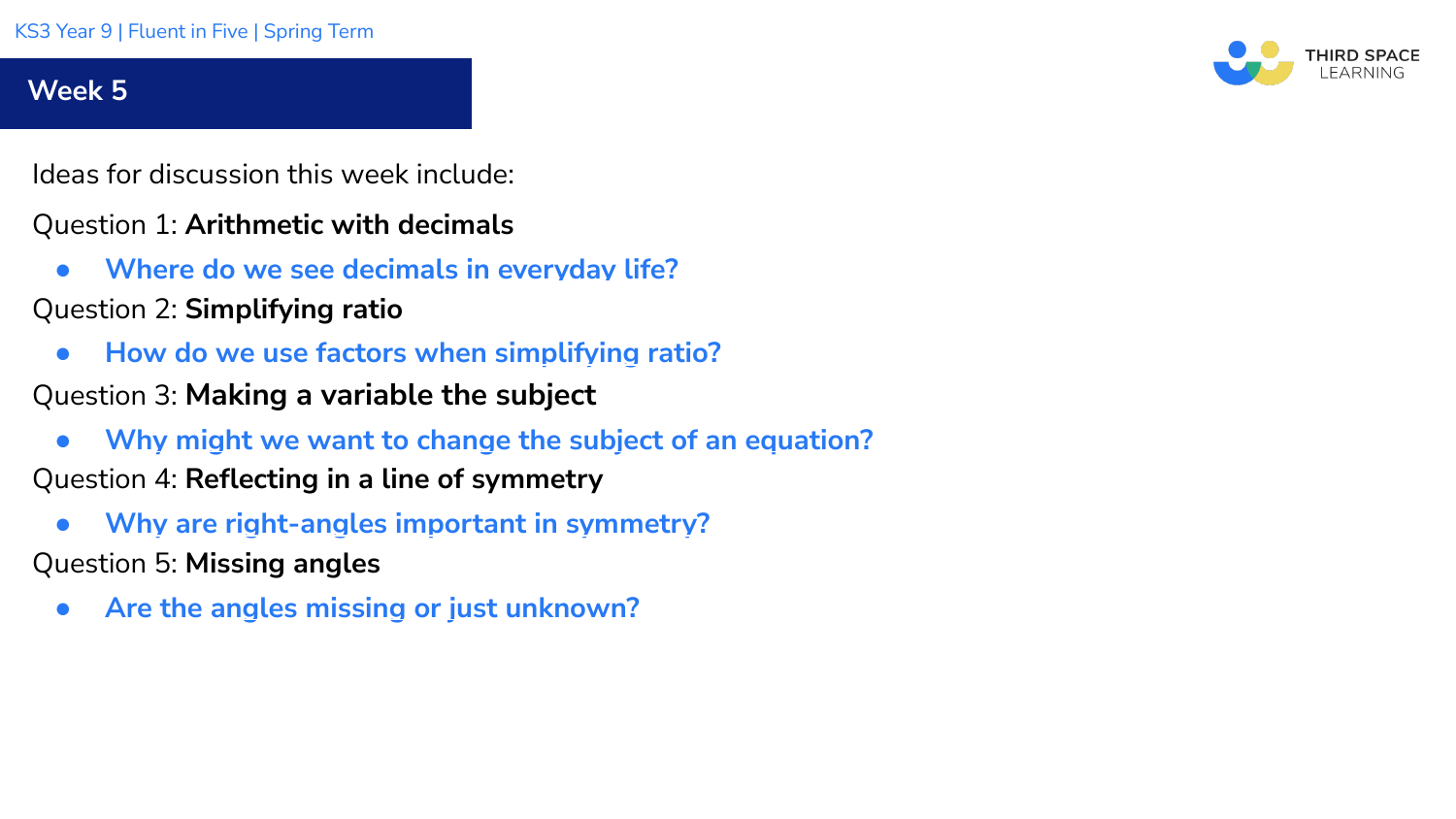

Week 5
| Ideas for discussion this week include: |
| --- |
| Question 1: Arithmetic with decimals Where do we see decimals in everyday life? |
| Question 2: Simplifying ratio How do we use factors when simplifying ratio? |
| Question 3: Making a variable the subject Why might we want to change the subject of an equation? |
| Question 4: Reflecting in a line of symmetry Why are right-angles important in symmetry? |
| Question 5: Missing angles Are the angles missing or just unknown? |